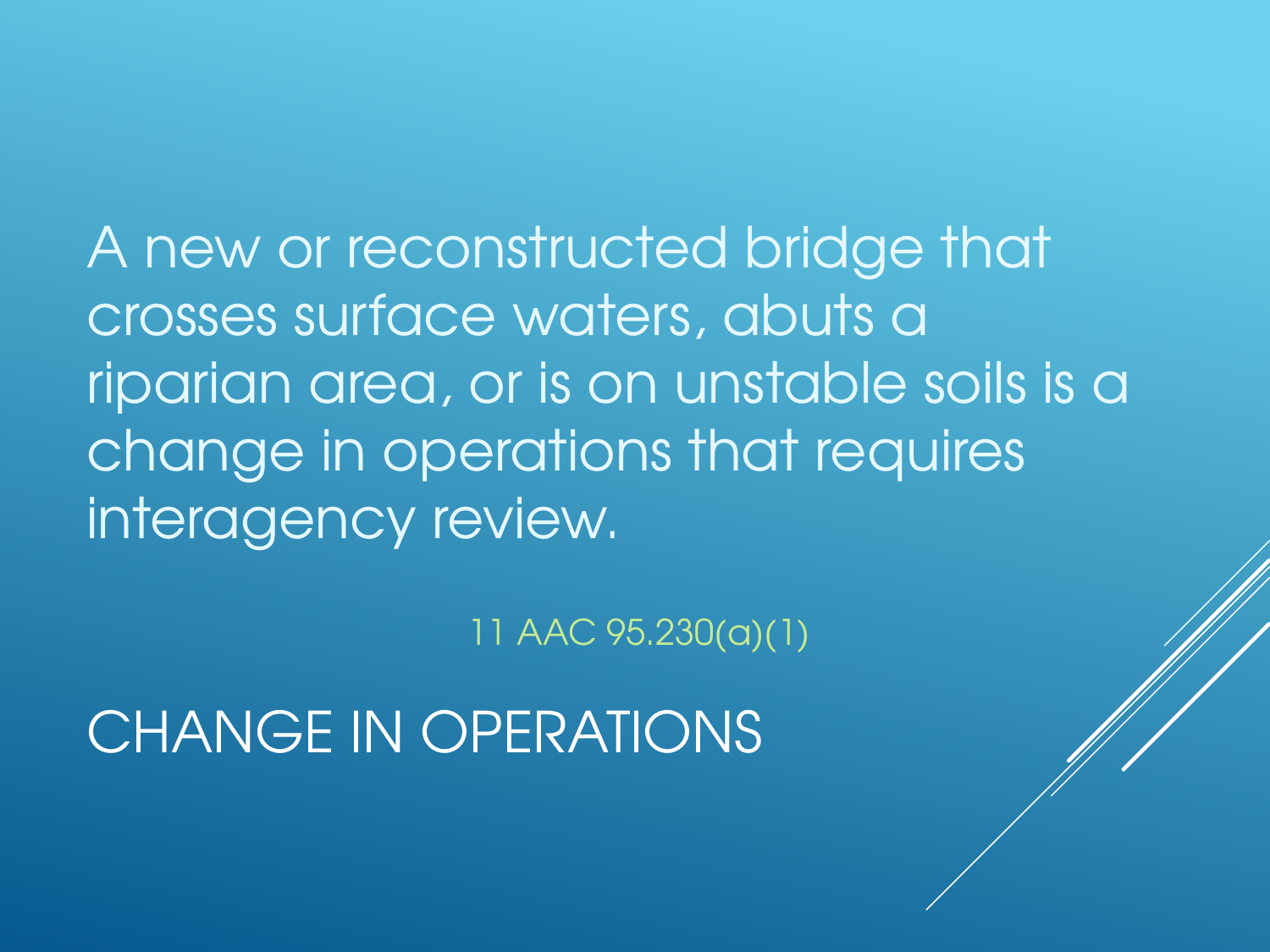

A new or reconstructed bridge that crosses surface waters, abuts a riparian area, or is on unstable soils is a change in operations that requires interagency review.
											11 AAC 95.230(a)(1)

# Change in operations